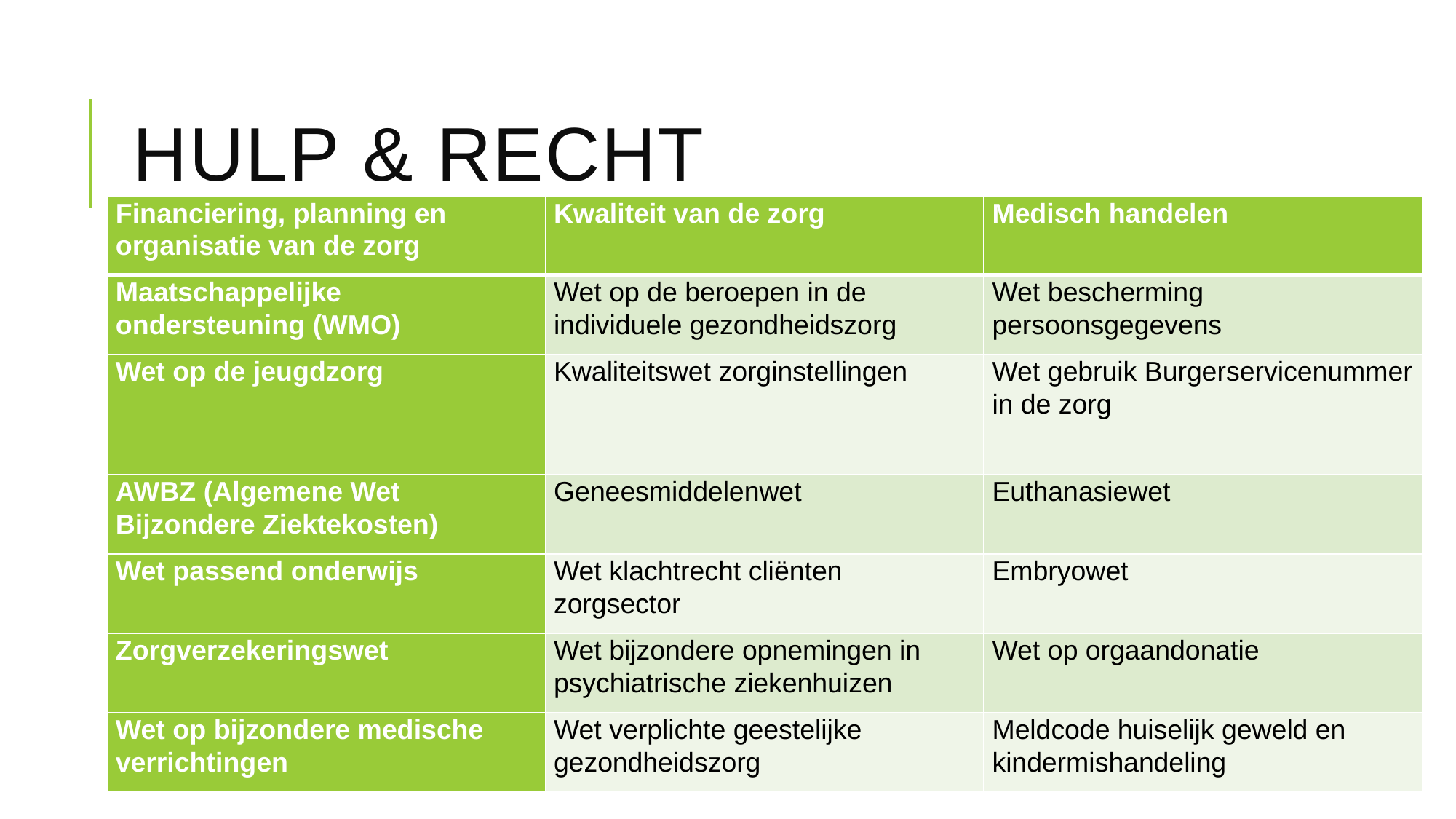

# Hulp & recht
| Financiering, planning en organisatie van de zorg | Kwaliteit van de zorg | Medisch handelen |
| --- | --- | --- |
| Maatschappelijke ondersteuning (WMO) | Wet op de beroepen in de individuele gezondheidszorg | Wet bescherming persoonsgegevens |
| Wet op de jeugdzorg | Kwaliteitswet zorginstellingen | Wet gebruik Burgerservicenummer in de zorg |
| AWBZ (Algemene Wet Bijzondere Ziektekosten) | Geneesmiddelenwet | Euthanasiewet |
| Wet passend onderwijs | Wet klachtrecht cliënten zorgsector | Embryowet |
| Zorgverzekeringswet | Wet bijzondere opnemingen in psychiatrische ziekenhuizen | Wet op orgaandonatie |
| Wet op bijzondere medische verrichtingen | Wet verplichte geestelijke gezondheidszorg | Meldcode huiselijk geweld en kindermishandeling |